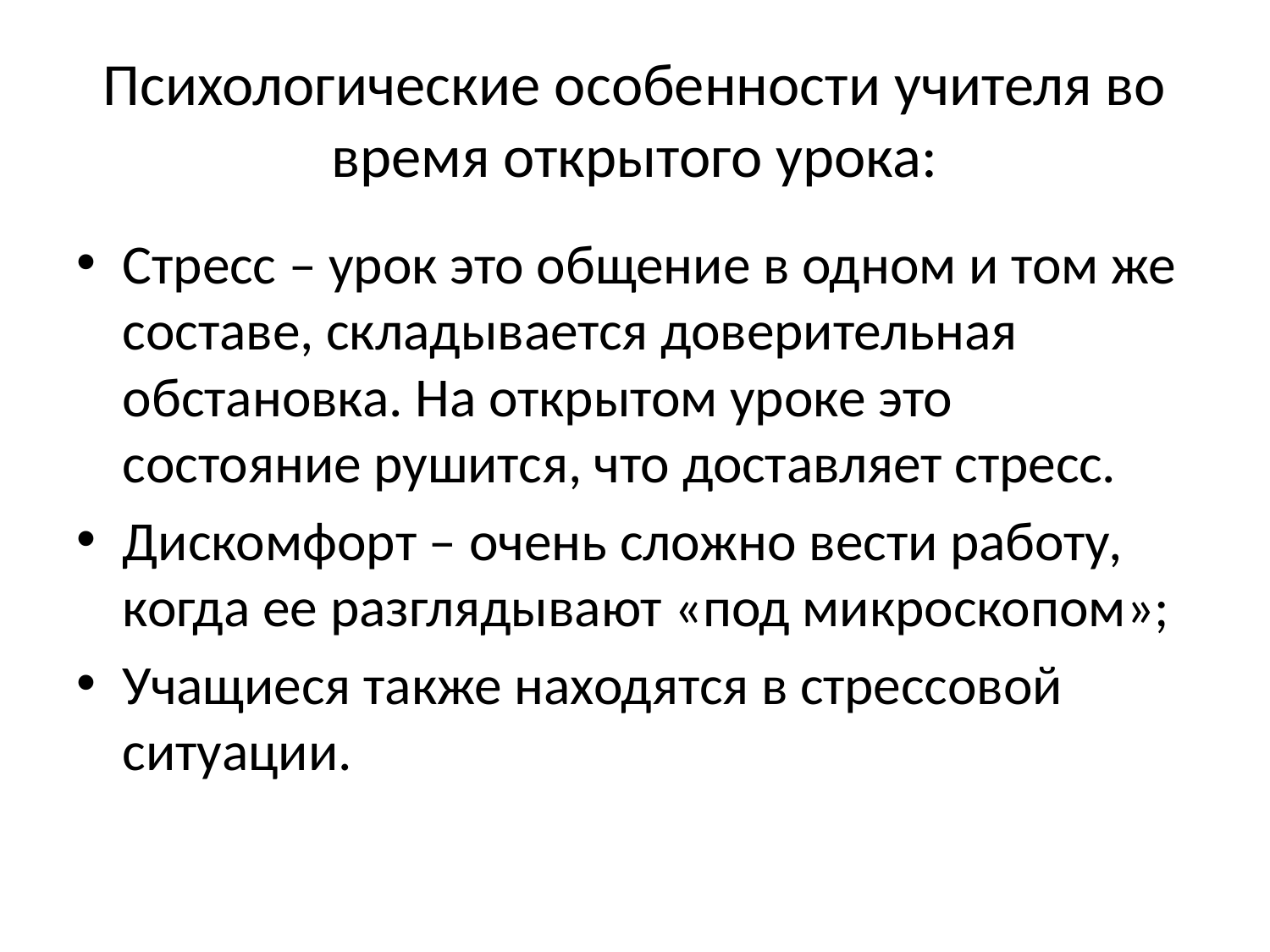

# Психологические особенности учителя во время открытого урока:
Стресс – урок это общение в одном и том же составе, складывается доверительная обстановка. На открытом уроке это состояние рушится, что доставляет стресс.
Дискомфорт – очень сложно вести работу, когда ее разглядывают «под микроскопом»;
Учащиеся также находятся в стрессовой ситуации.